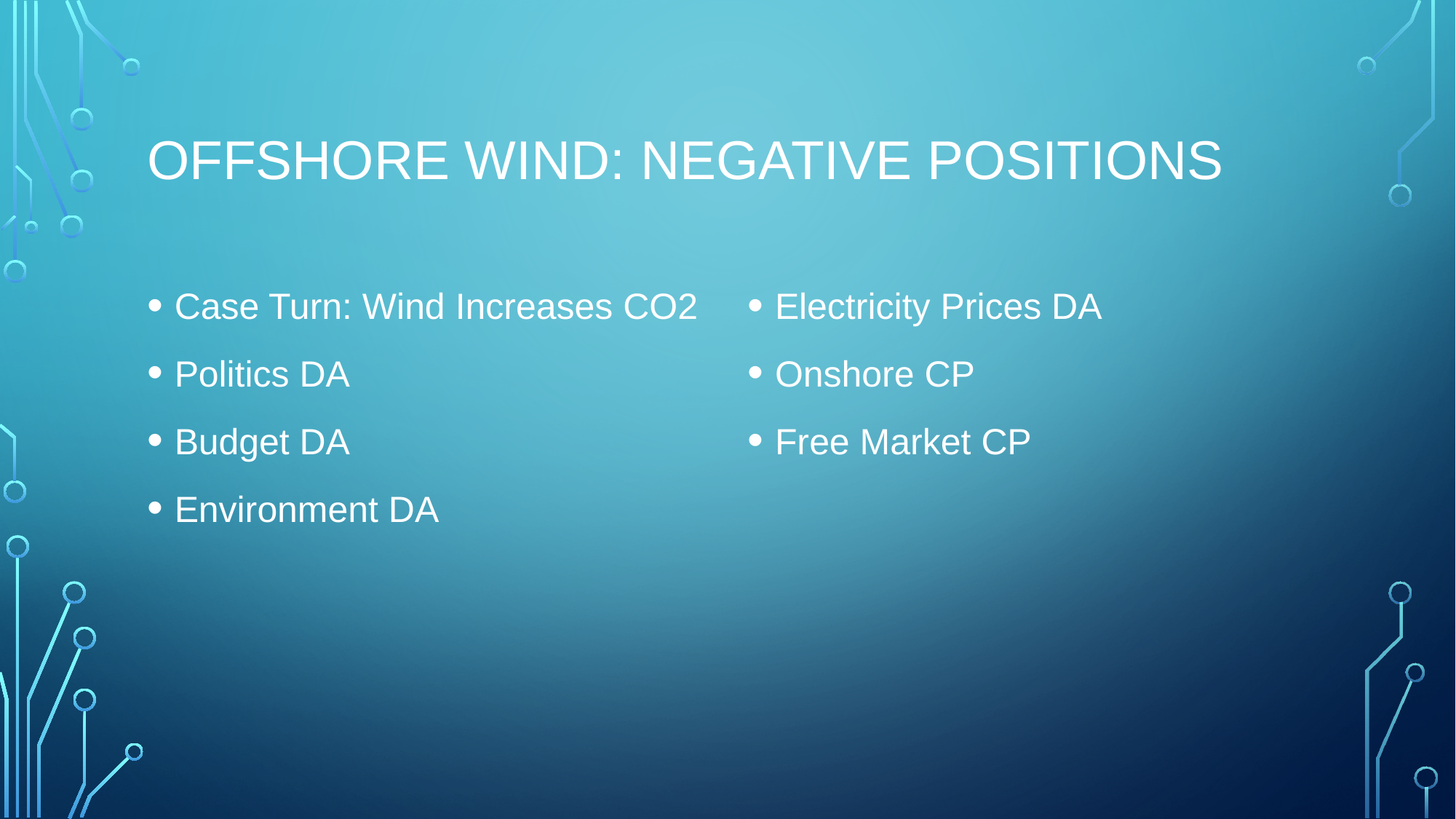

# Offshore Wind: Negative Positions
Case Turn: Wind Increases CO2
Politics DA
Budget DA
Environment DA

Electricity Prices DA
Onshore CP
Free Market CP